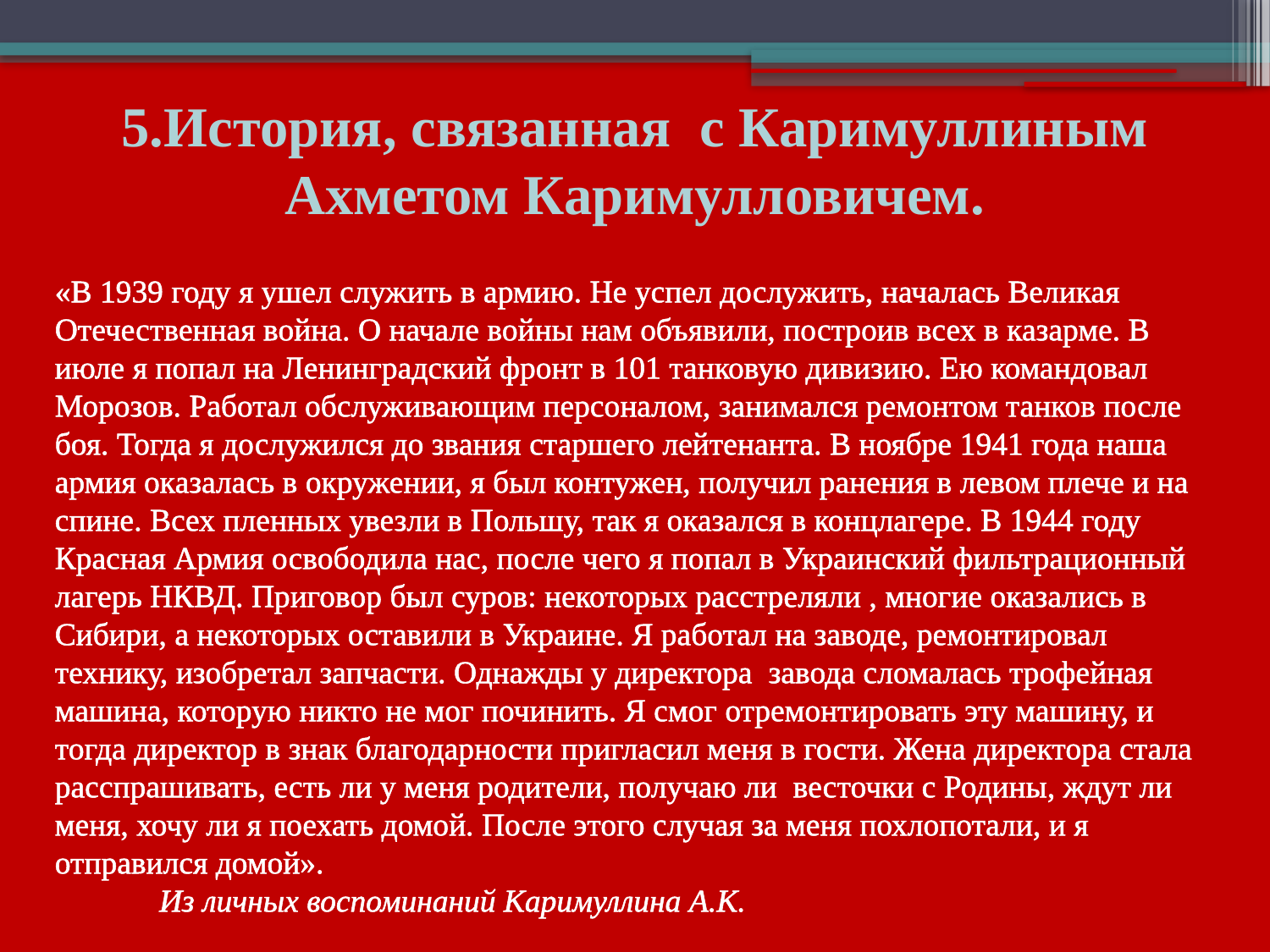

5.История, связанная  с Каримуллиным Ахметом Каримулловичем.
«В 1939 году я ушел служить в армию. Не успел дослужить, началась Великая Отечественная война. О начале войны нам объявили, построив всех в казарме. В июле я попал на Ленинградский фронт в 101 танковую дивизию. Ею командовал Морозов. Работал обслуживающим персоналом, занимался ремонтом танков после боя. Тогда я дослужился до звания старшего лейтенанта. В ноябре 1941 года наша армия оказалась в окружении, я был контужен, получил ранения в левом плече и на спине. Всех пленных увезли в Польшу, так я оказался в концлагере. В 1944 году Красная Армия освободила нас, после чего я попал в Украинский фильтрационный лагерь НКВД. Приговор был суров: некоторых расстреляли , многие оказались в Сибири, а некоторых оставили в Украине. Я работал на заводе, ремонтировал технику, изобретал запчасти. Однажды у директора  завода сломалась трофейная машина, которую никто не мог починить. Я смог отремонтировать эту машину, и тогда директор в знак благодарности пригласил меня в гости. Жена директора стала расспрашивать, есть ли у меня родители, получаю ли  весточки с Родины, ждут ли меня, хочу ли я поехать домой. После этого случая за меня похлопотали, и я отправился домой».
             Из личных воспоминаний Каримуллина А.К.